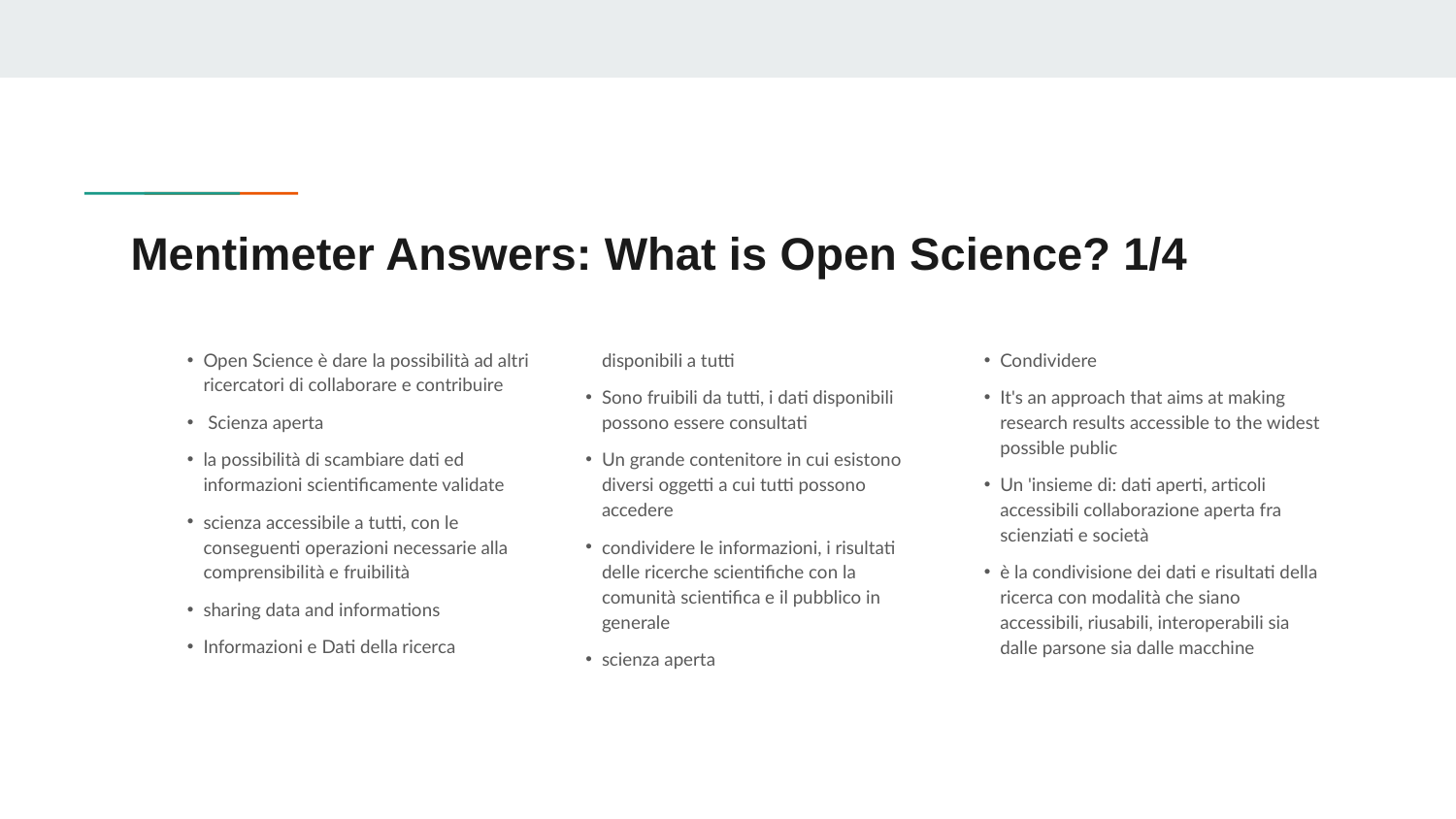

# Mentimeter Answers: What is Open Science? 1/4
Open Science è dare la possibilità ad altri ricercatori di collaborare e contribuire
 Scienza aperta
la possibilità di scambiare dati ed informazioni scientificamente validate
scienza accessibile a tutti, con le conseguenti operazioni necessarie alla comprensibilità e fruibilità
sharing data and informations
Informazioni e Dati della ricerca disponibili a tutti
Sono fruibili da tutti, i dati disponibili possono essere consultati
Un grande contenitore in cui esistono diversi oggetti a cui tutti possono accedere
condividere le informazioni, i risultati delle ricerche scientifiche con la comunità scientifica e il pubblico in generale
scienza aperta
Condividere
It's an approach that aims at making research results accessible to the widest possible public
Un 'insieme di: dati aperti, articoli accessibili collaborazione aperta fra scienziati e società
è la condivisione dei dati e risultati della ricerca con modalità che siano accessibili, riusabili, interoperabili sia dalle parsone sia dalle macchine